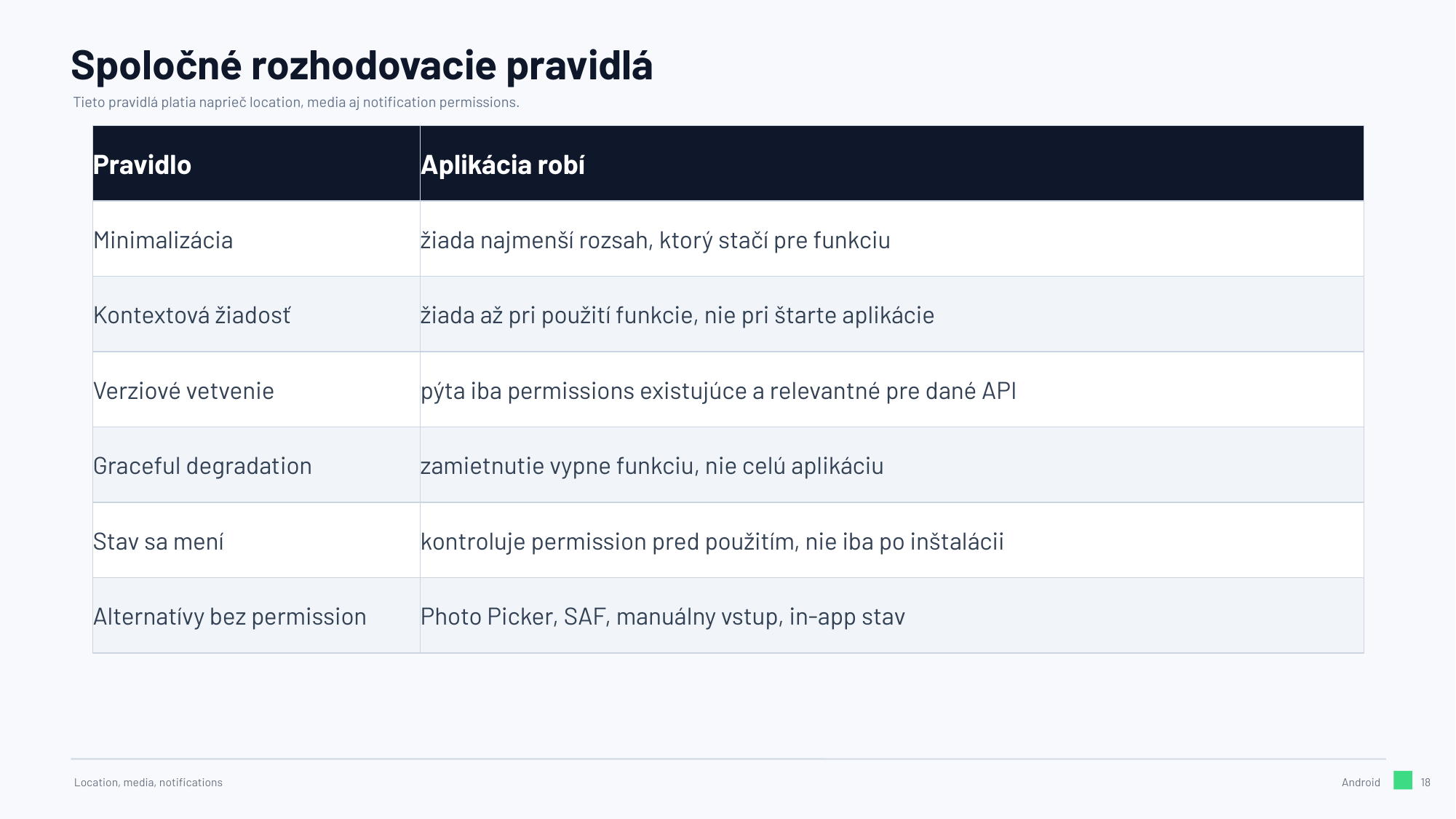

Spoločné rozhodovacie pravidlá
Tieto pravidlá platia naprieč location, media aj notification permissions.
Pravidlo
Aplikácia robí
Minimalizácia
žiada najmenší rozsah, ktorý stačí pre funkciu
Kontextová žiadosť
žiada až pri použití funkcie, nie pri štarte aplikácie
Verziové vetvenie
pýta iba permissions existujúce a relevantné pre dané API
Graceful degradation
zamietnutie vypne funkciu, nie celú aplikáciu
Stav sa mení
kontroluje permission pred použitím, nie iba po inštalácii
Alternatívy bez permission
Photo Picker, SAF, manuálny vstup, in-app stav
18